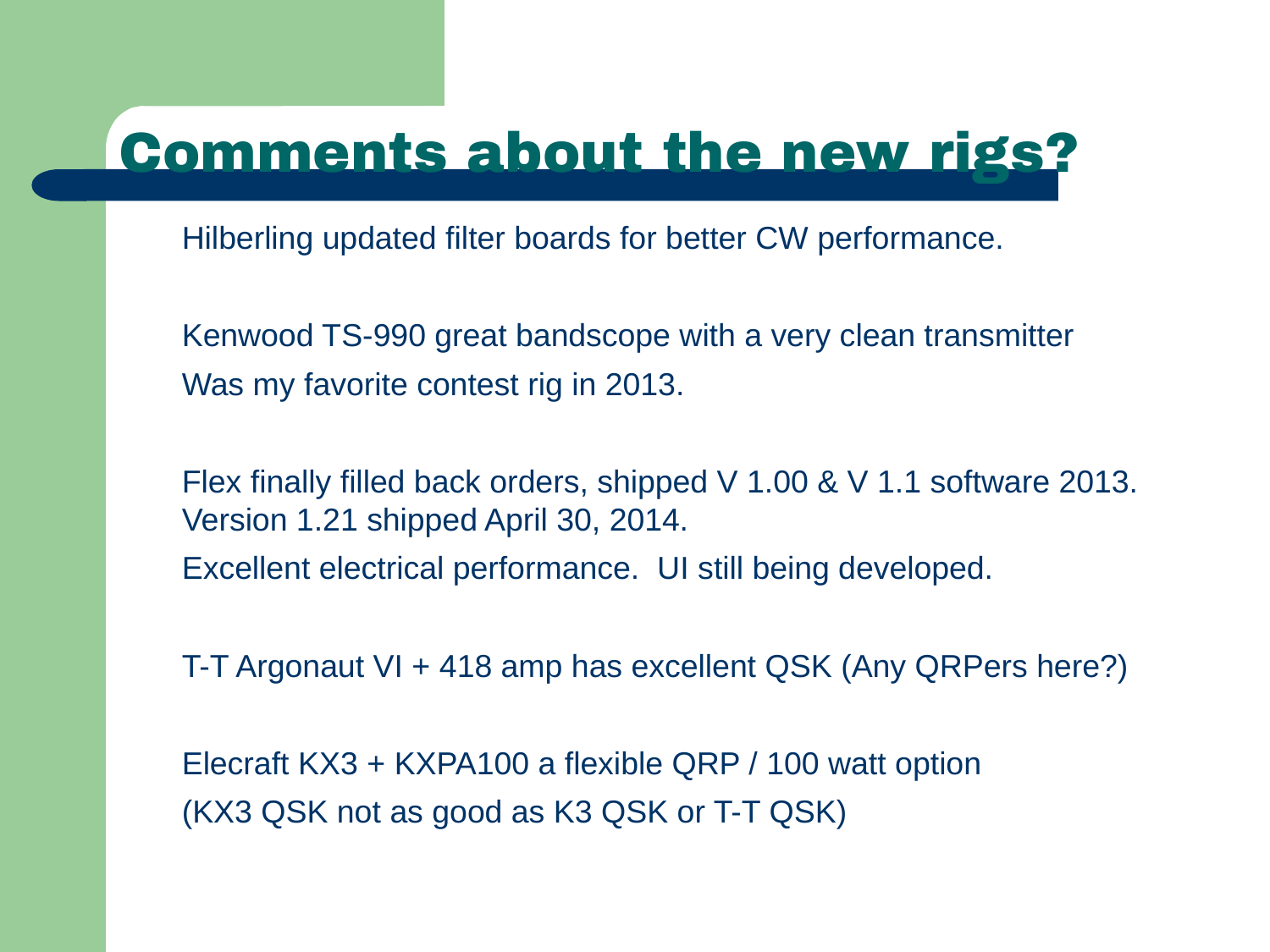

# Comments about the new rigs?
Hilberling updated filter boards for better CW performance.

Kenwood TS-990 great bandscope with a very clean transmitter
Was my favorite contest rig in 2013.

Flex finally filled back orders, shipped V 1.00 & V 1.1 software 2013. Version 1.21 shipped April 30, 2014.
Excellent electrical performance.  UI still being developed.

T-T Argonaut VI + 418 amp has excellent QSK (Any QRPers here?)

Elecraft KX3 + KXPA100 a flexible QRP / 100 watt option
(KX3 QSK not as good as K3 QSK or T-T QSK)